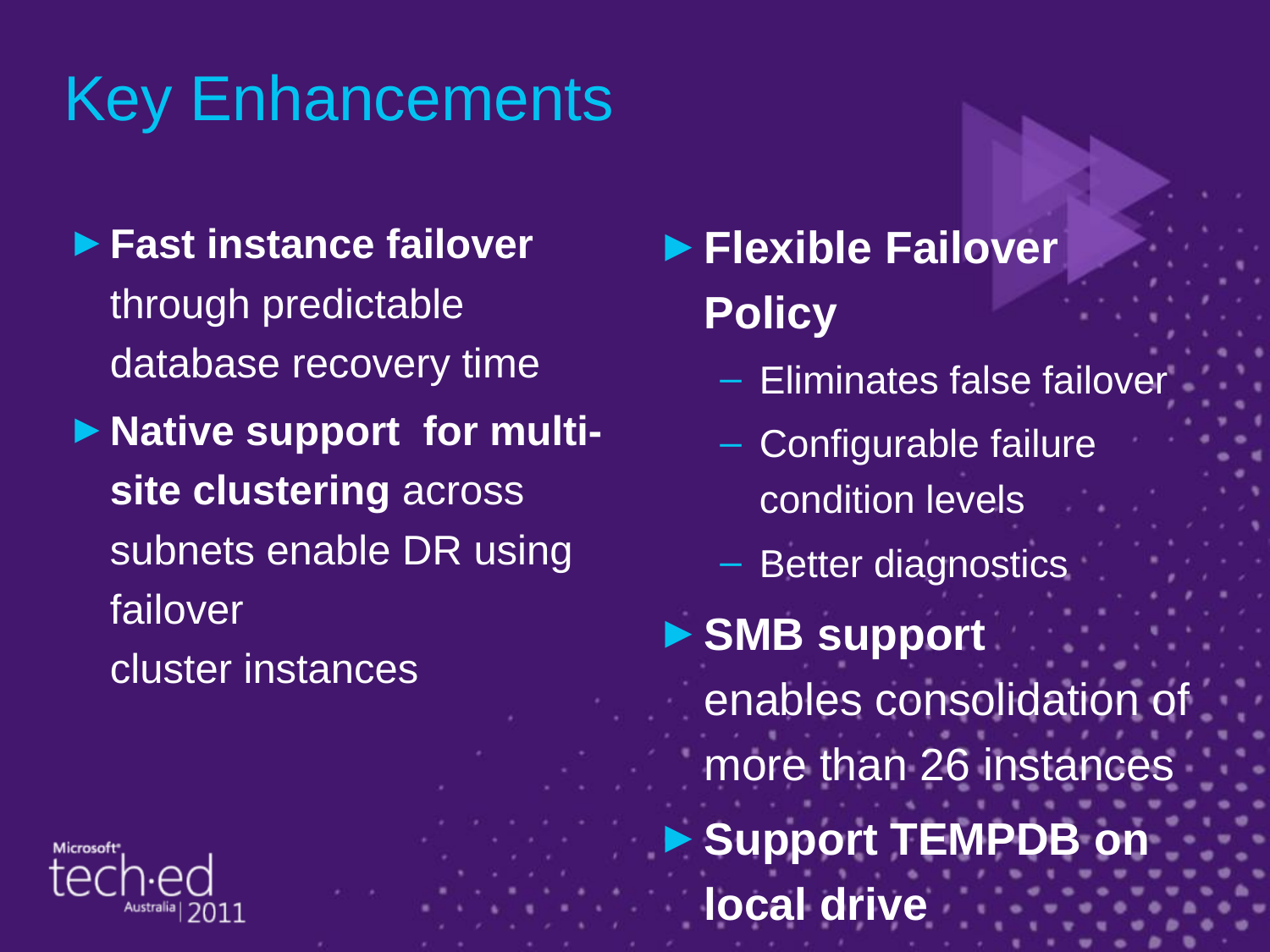

# Key Enhancements
Fast instance failover
through predictable
database recovery time
Native support  for multi-site clustering across subnets enable DR using failover
cluster instances
Flexible Failover Policy
Eliminates false failover
Configurable failure
condition levels
Better diagnostics
SMB support
enables consolidation of
more than 26 instances
Support TEMPDB on local drive